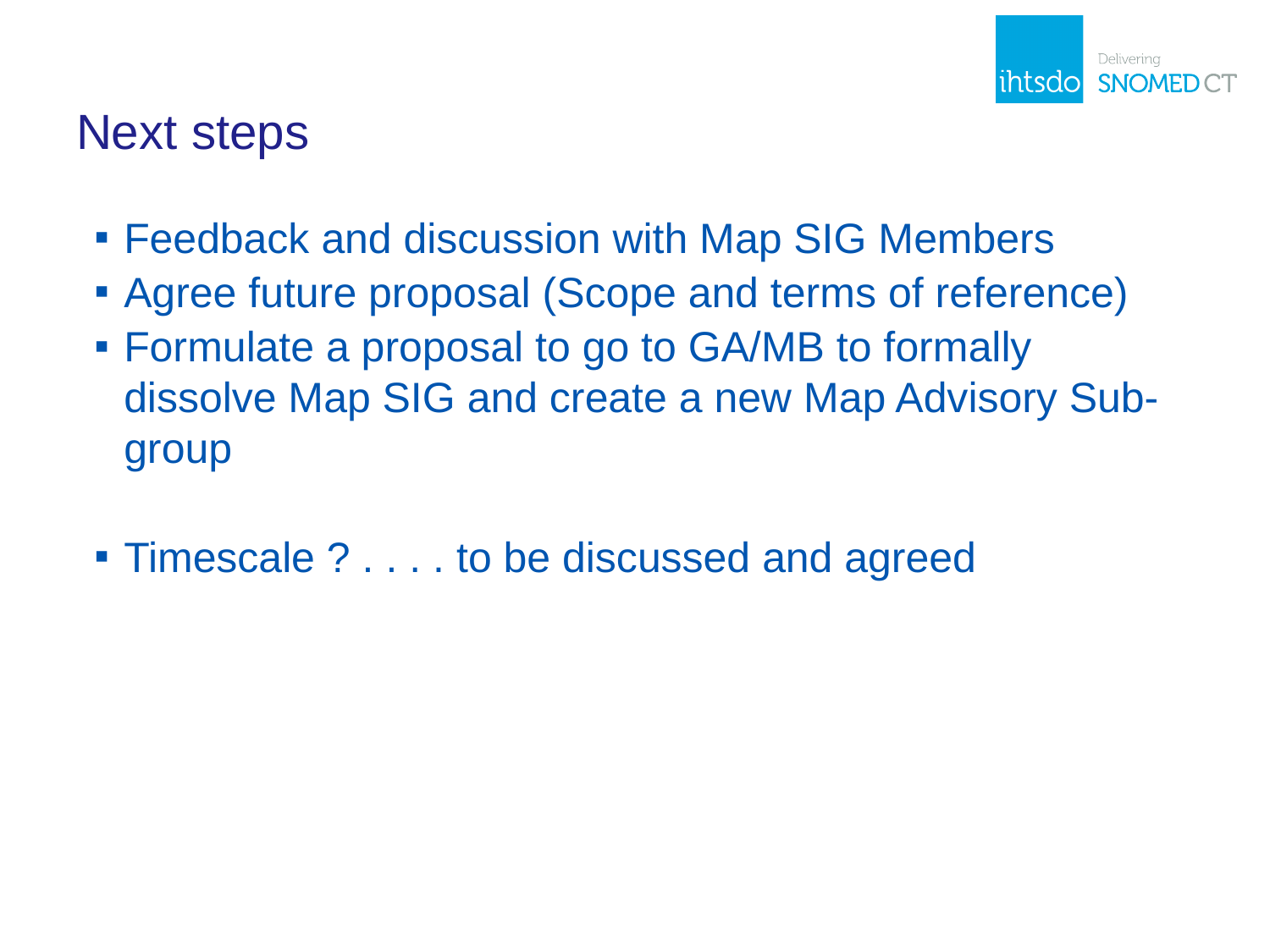

# Next steps
Feedback and discussion with Map SIG Members
Agree future proposal (Scope and terms of reference)
Formulate a proposal to go to GA/MB to formally dissolve Map SIG and create a new Map Advisory Sub-group

Timescale ? . . . . to be discussed and agreed